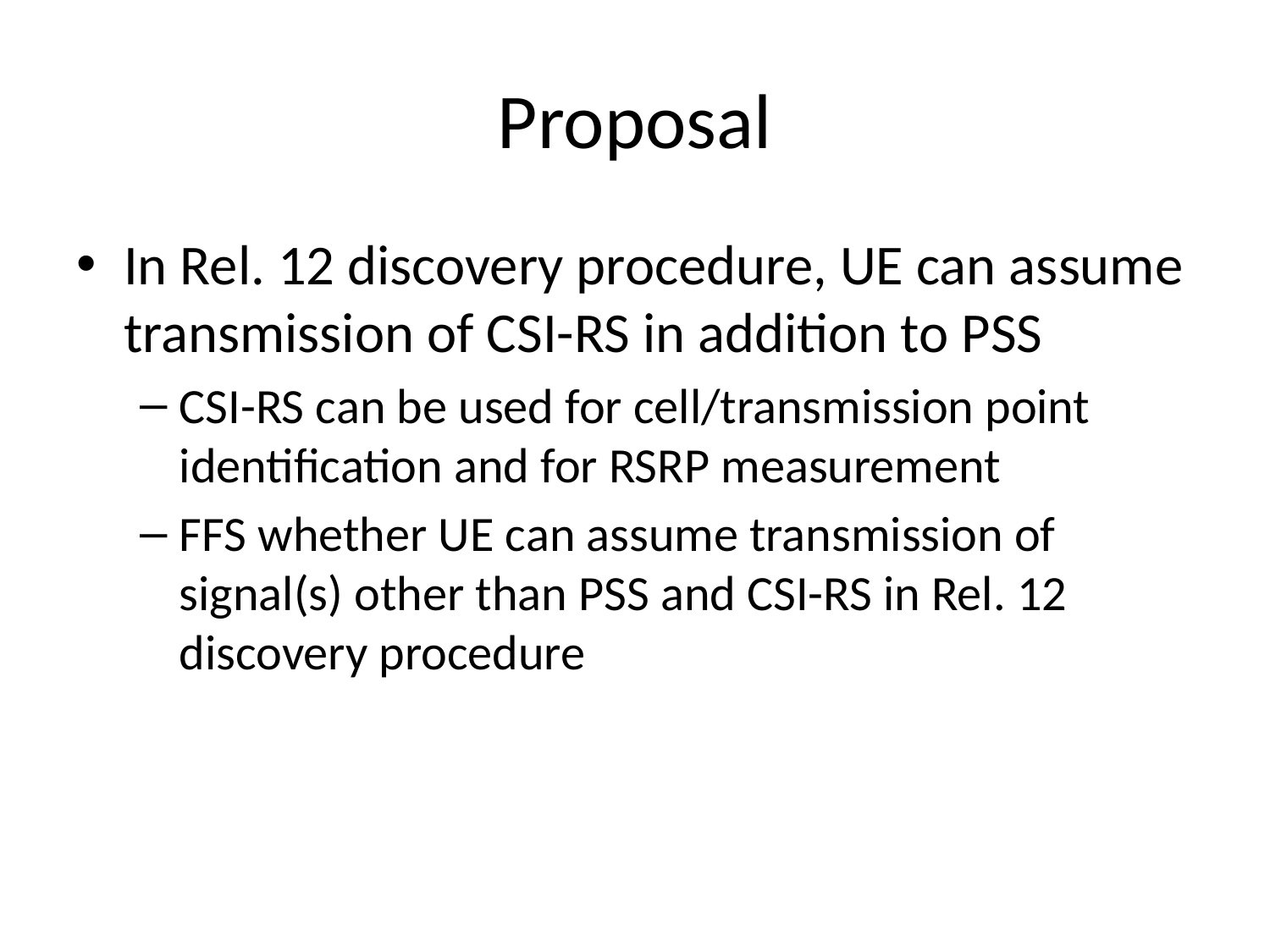

# Proposal
In Rel. 12 discovery procedure, UE can assume transmission of CSI-RS in addition to PSS
CSI-RS can be used for cell/transmission point identification and for RSRP measurement
FFS whether UE can assume transmission of signal(s) other than PSS and CSI-RS in Rel. 12 discovery procedure